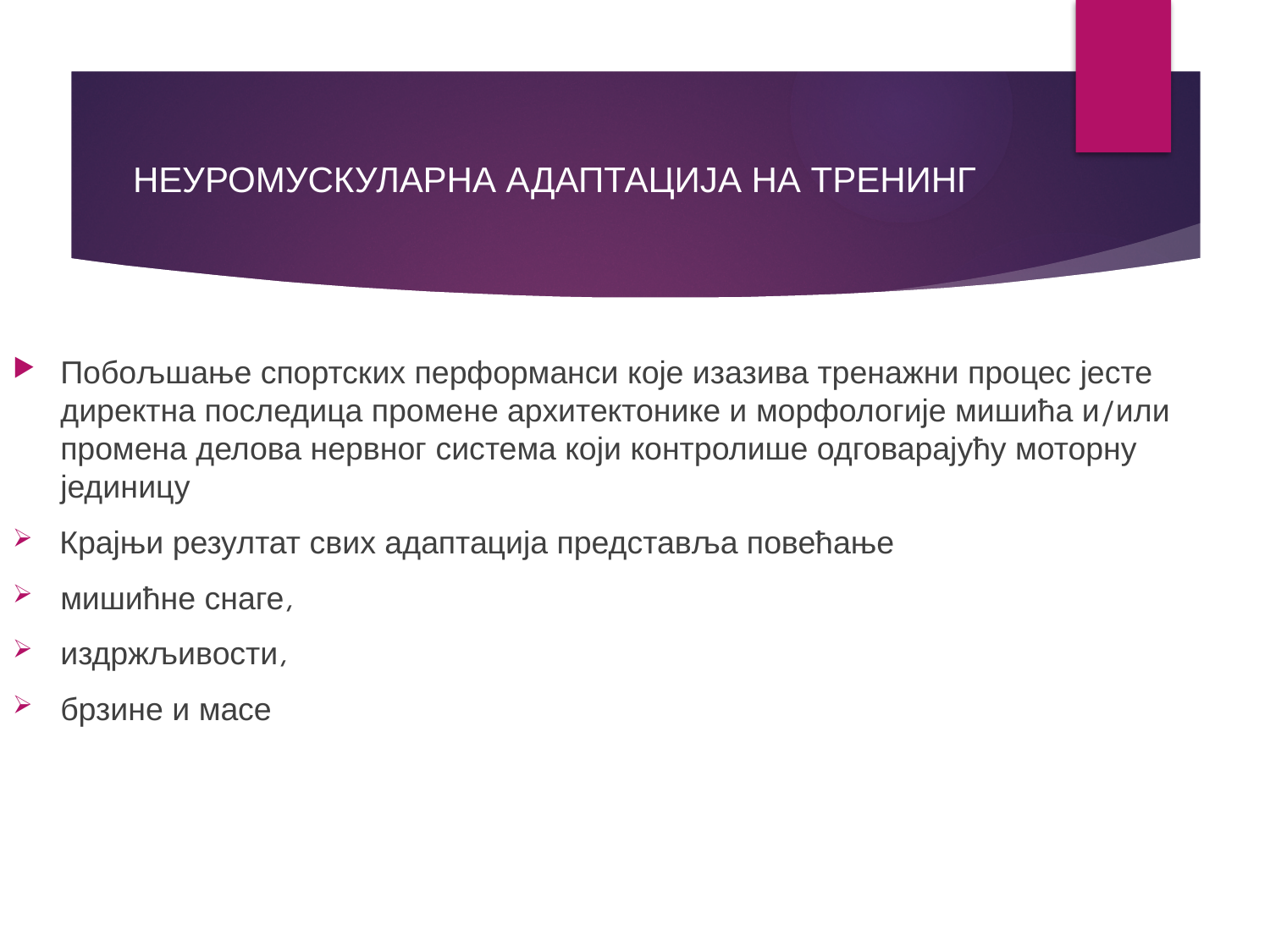

# НЕУРОМУСКУЛАРНА АДАПТАЦИЈА НА ТРЕНИНГ
Побољшање спортских перформанси које изазива тренажни процес јесте директна последица промене архитектонике и морфологије мишића и/или промена делова нервног система који контролише одговарајућу моторну јединицу
   Крајњи резултат свих адаптација представља повећање
мишићне снаге,
издржљивости,
брзине и масе